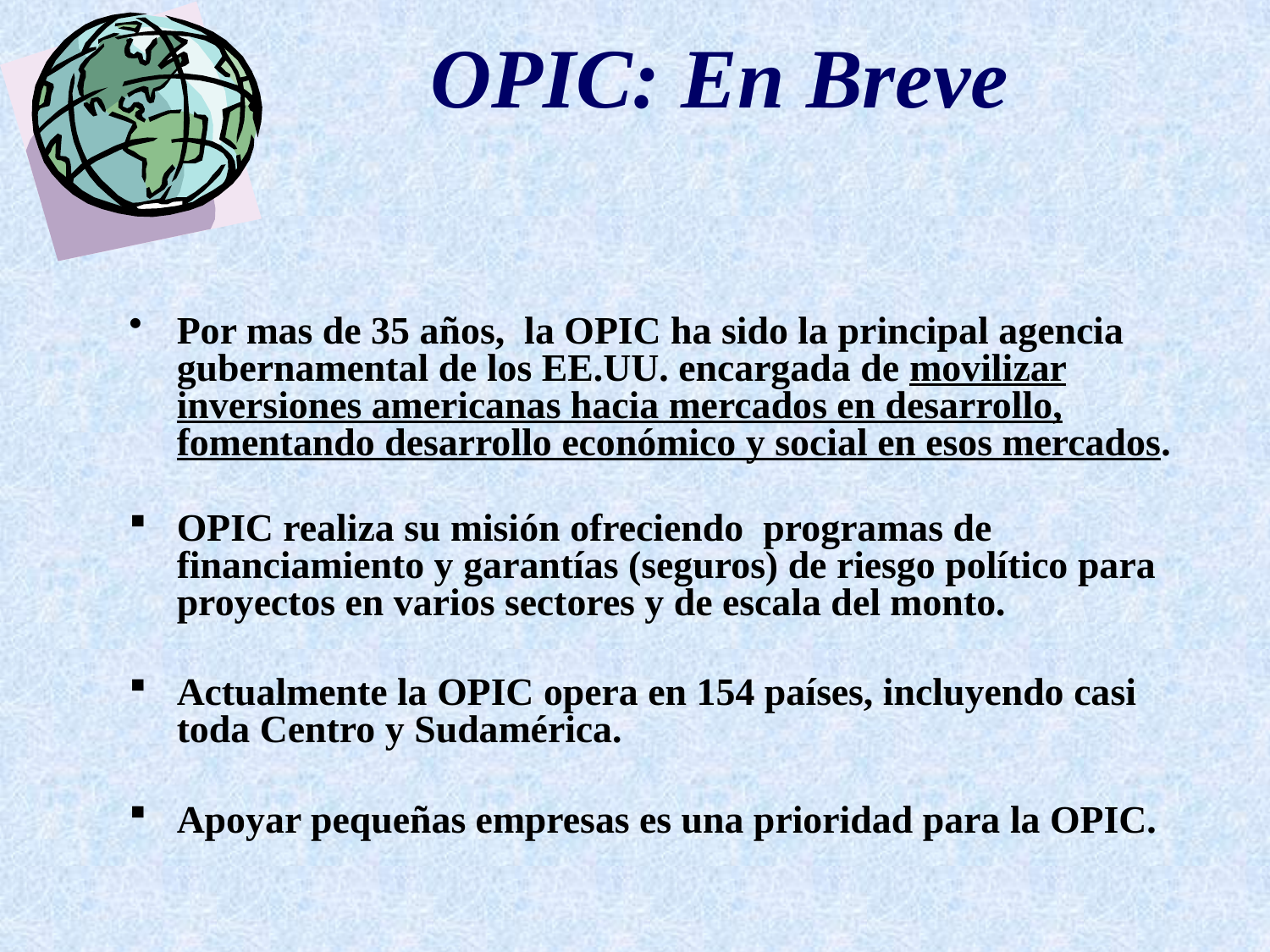

# OPIC: En Breve

Por mas de 35 años,  la OPIC ha sido la principal agencia gubernamental de los EE.UU. encargada de movilizar inversiones americanas hacia mercados en desarrollo, fomentando desarrollo económico y social en esos mercados.

OPIC realiza su misión ofreciendo  programas de financiamiento y garantías (seguros) de riesgo político para proyectos en varios sectores y de escala del monto.

Actualmente la OPIC opera en 154 países, incluyendo casi toda Centro y Sudamérica.

Apoyar pequeñas empresas es una prioridad para la OPIC.